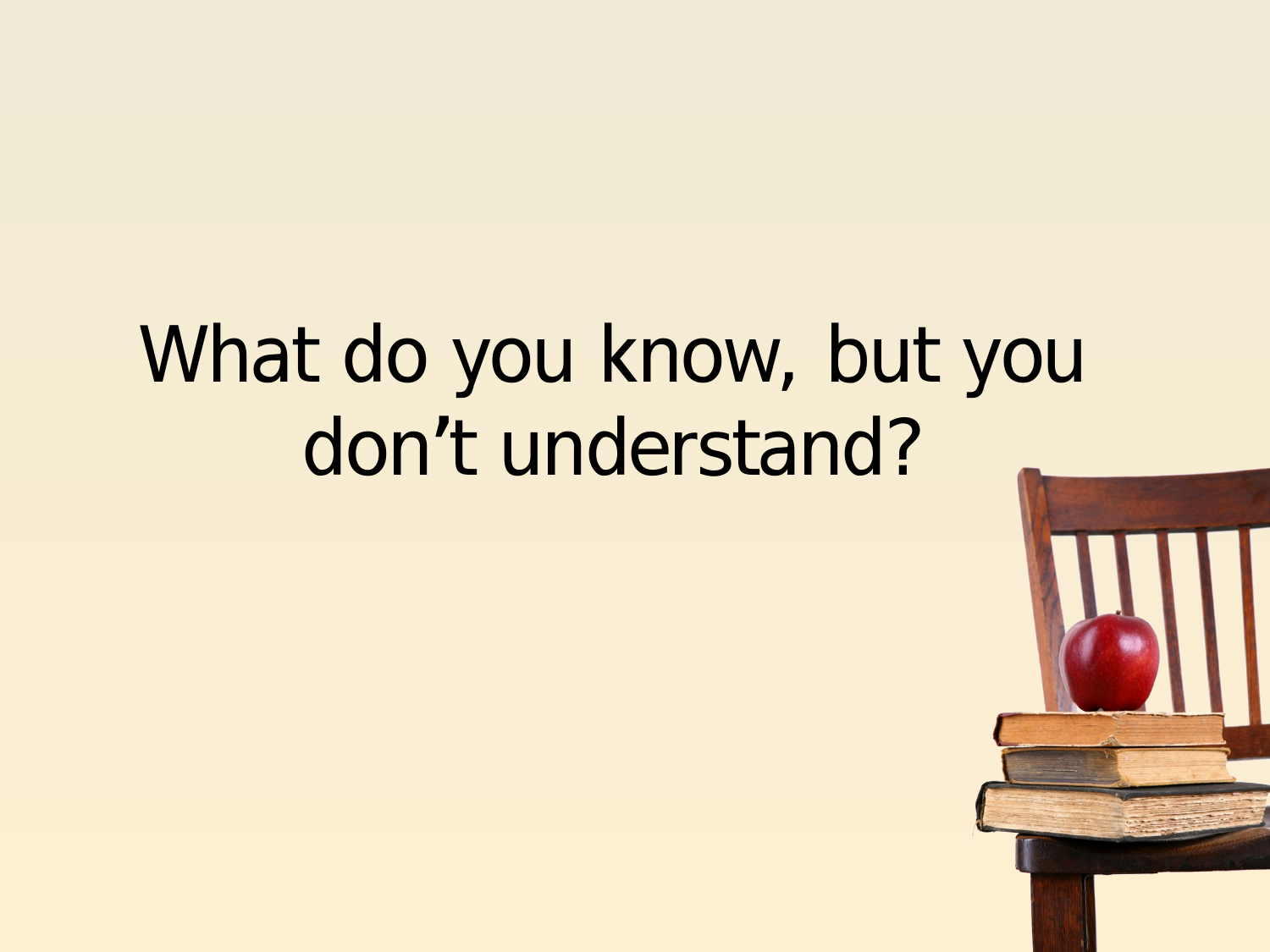

# What do you know, but you don’t understand?